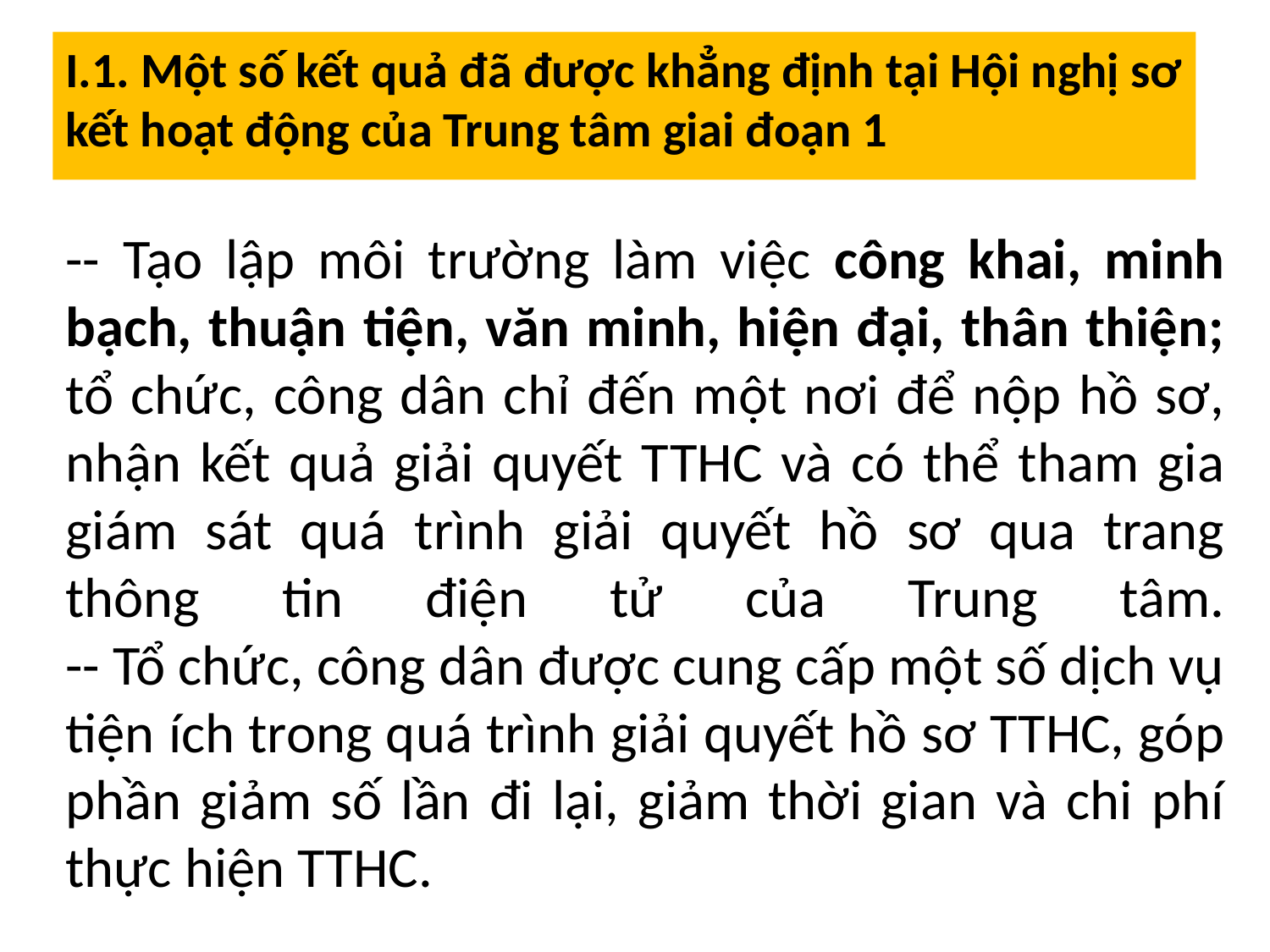

I.1. Một số kết quả đã được khẳng định tại Hội nghị sơ kết hoạt động của Trung tâm giai đoạn 1
# -- Tạo lập môi trường làm việc công khai, minh bạch, thuận tiện, văn minh, hiện đại, thân thiện; tổ chức, công dân chỉ đến một nơi để nộp hồ sơ, nhận kết quả giải quyết TTHC và có thể tham gia giám sát quá trình giải quyết hồ sơ qua trang thông tin điện tử của Trung tâm. -- Tổ chức, công dân được cung cấp một số dịch vụ tiện ích trong quá trình giải quyết hồ sơ TTHC, góp phần giảm số lần đi lại, giảm thời gian và chi phí thực hiện TTHC.